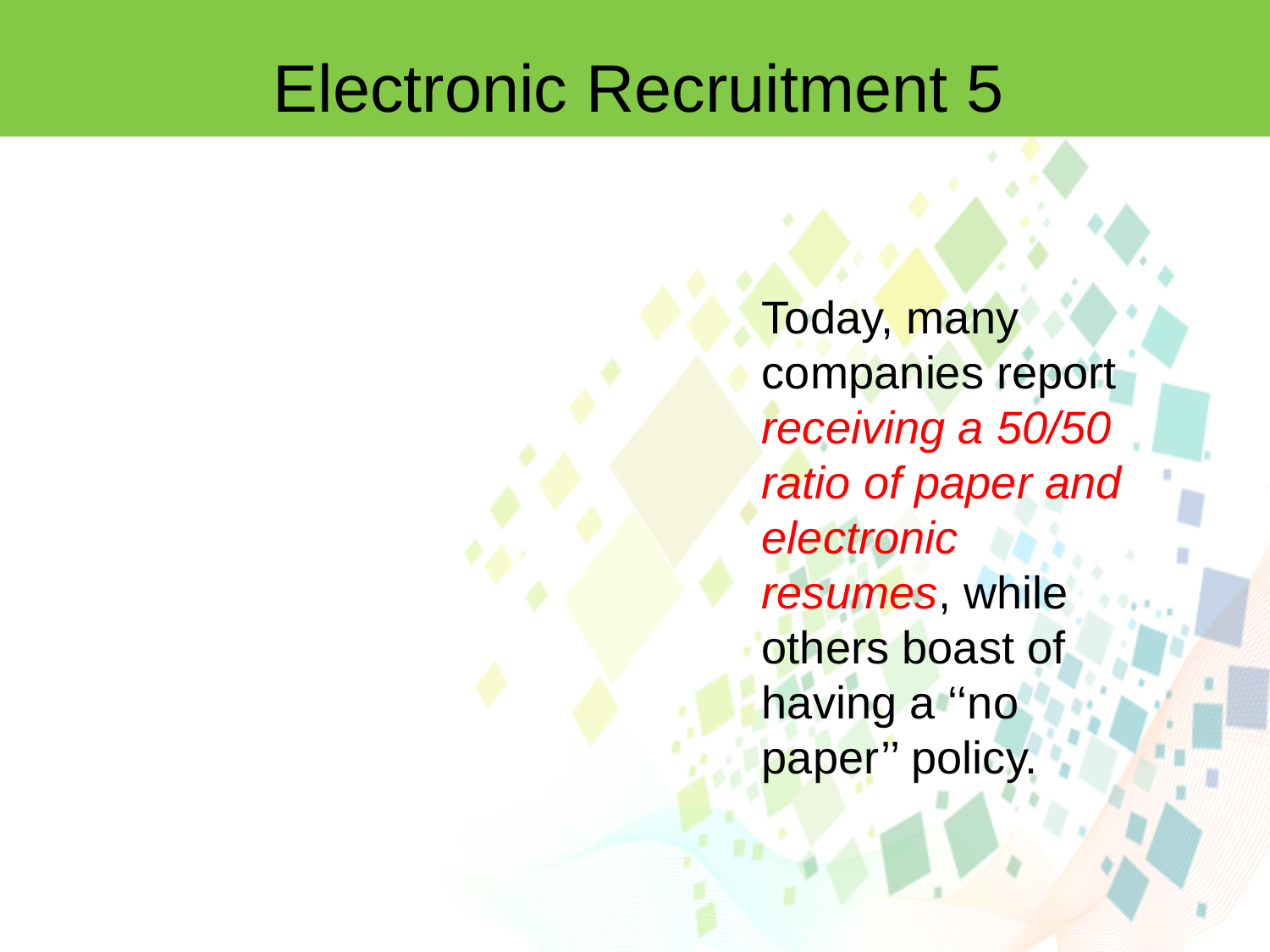

Electronic Recruitment 5
Today, many companies report receiving a 50/50 ratio of paper and electronic
resumes, while others boast of having a ‘‘no paper’’ policy.